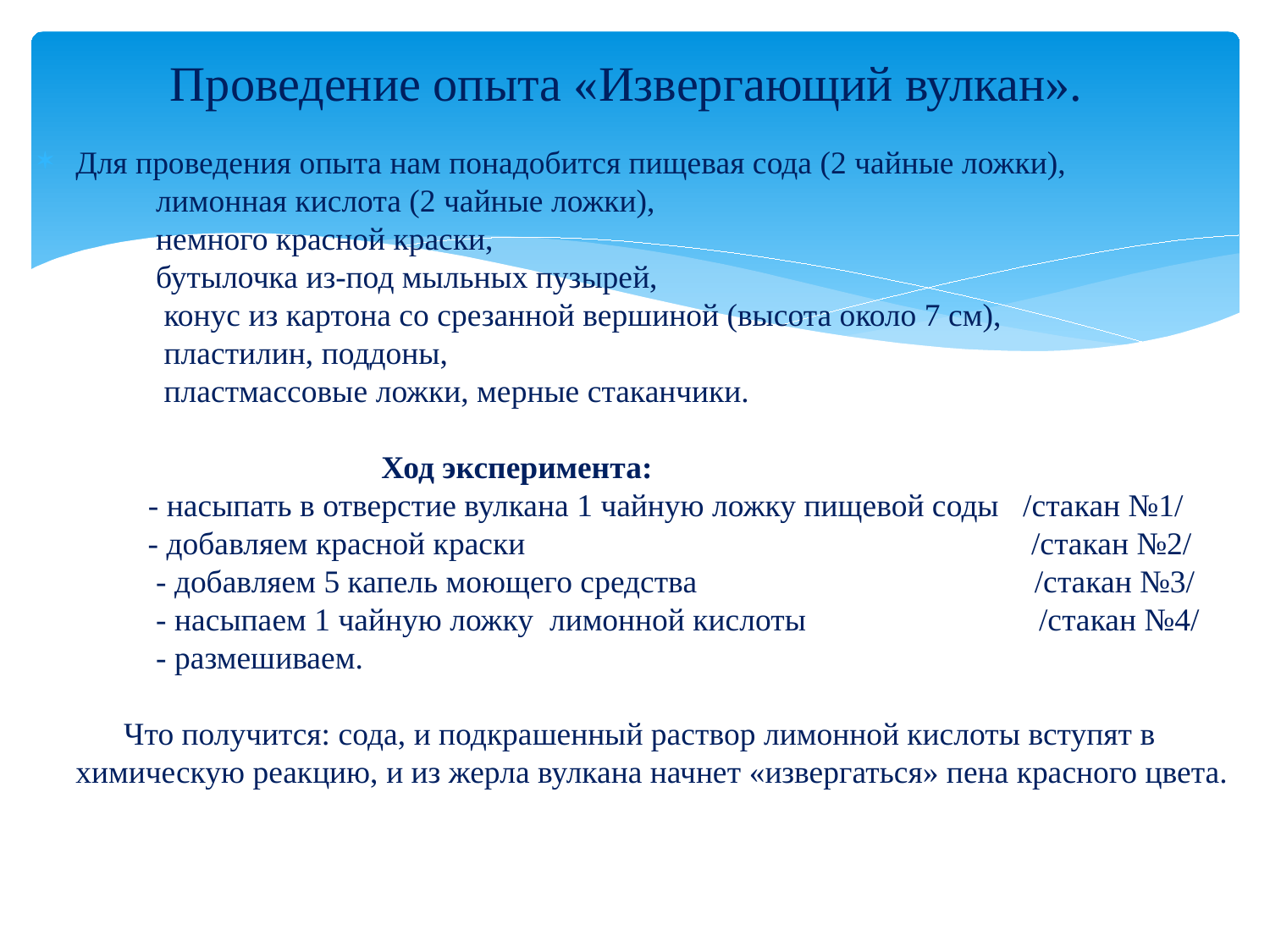

# Проведение опыта «Извергающий вулкан».
Для проведения опыта нам понадобится пищевая сода (2 чайные ложки),
          лимонная кислота (2 чайные ложки),
          немного красной краски,
          бутылочка из-под мыльных пузырей,
           конус из картона со срезанной вершиной (высота около 7 см),
           пластилин, поддоны,
           пластмассовые ложки, мерные стаканчики.
                                      Ход эксперимента:
         - насыпать в отверстие вулкана 1 чайную ложку пищевой соды   /стакан №1/
         - добавляем красной краски                                                               /стакан №2/
          - добавляем 5 капель моющего средства                                          /стакан №3/
          - насыпаем 1 чайную ложку  лимонной кислоты                             /стакан №4/
          - размешиваем.
      Что получится: сода, и подкрашенный раствор лимонной кислоты вступят в          химическую реакцию, и из жерла вулкана начнет «извергаться» пена красного цвета.